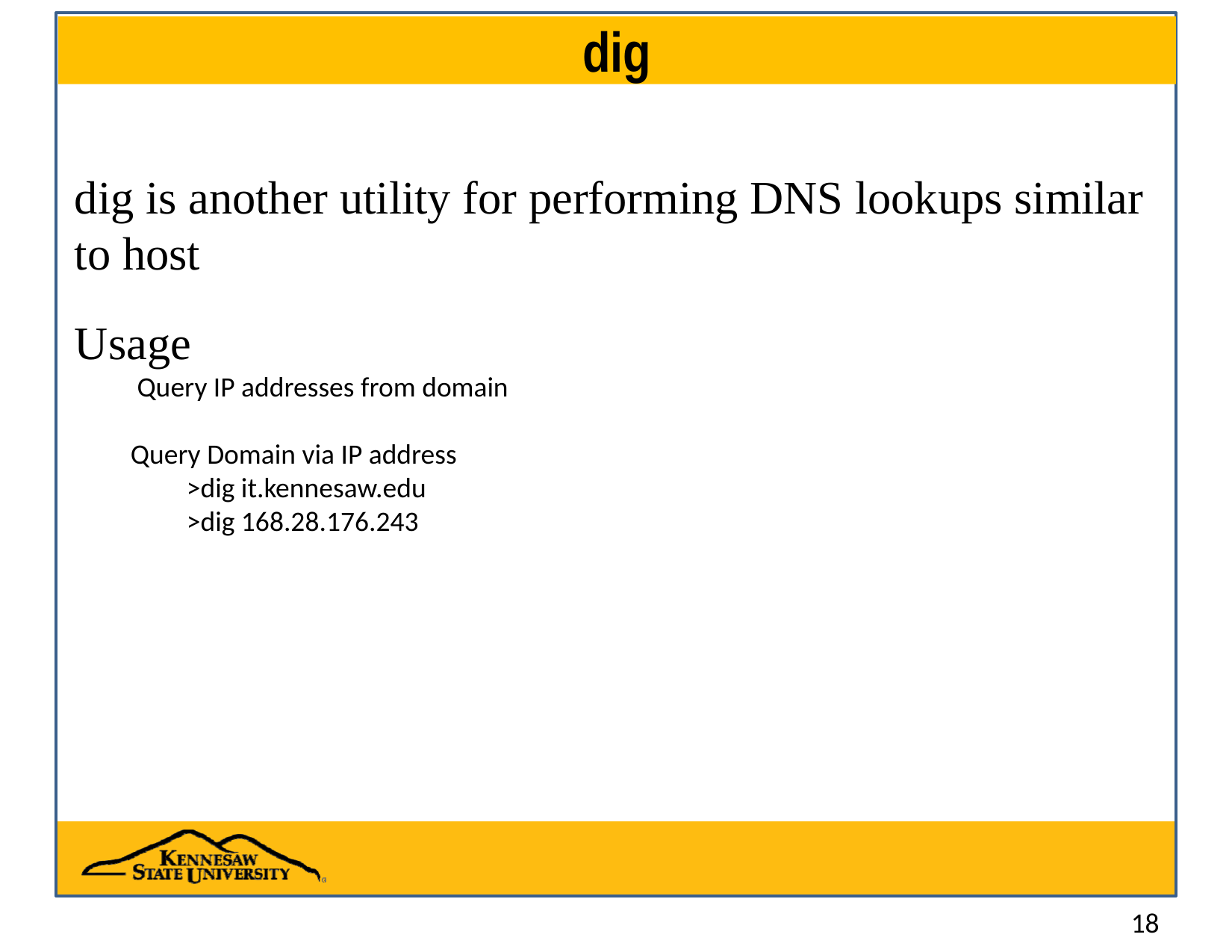

# dig
dig is another utility for performing DNS lookups similar to host

Usage
 Query IP addresses from domain

Query Domain via IP address
>dig it.kennesaw.edu
>dig 168.28.176.243